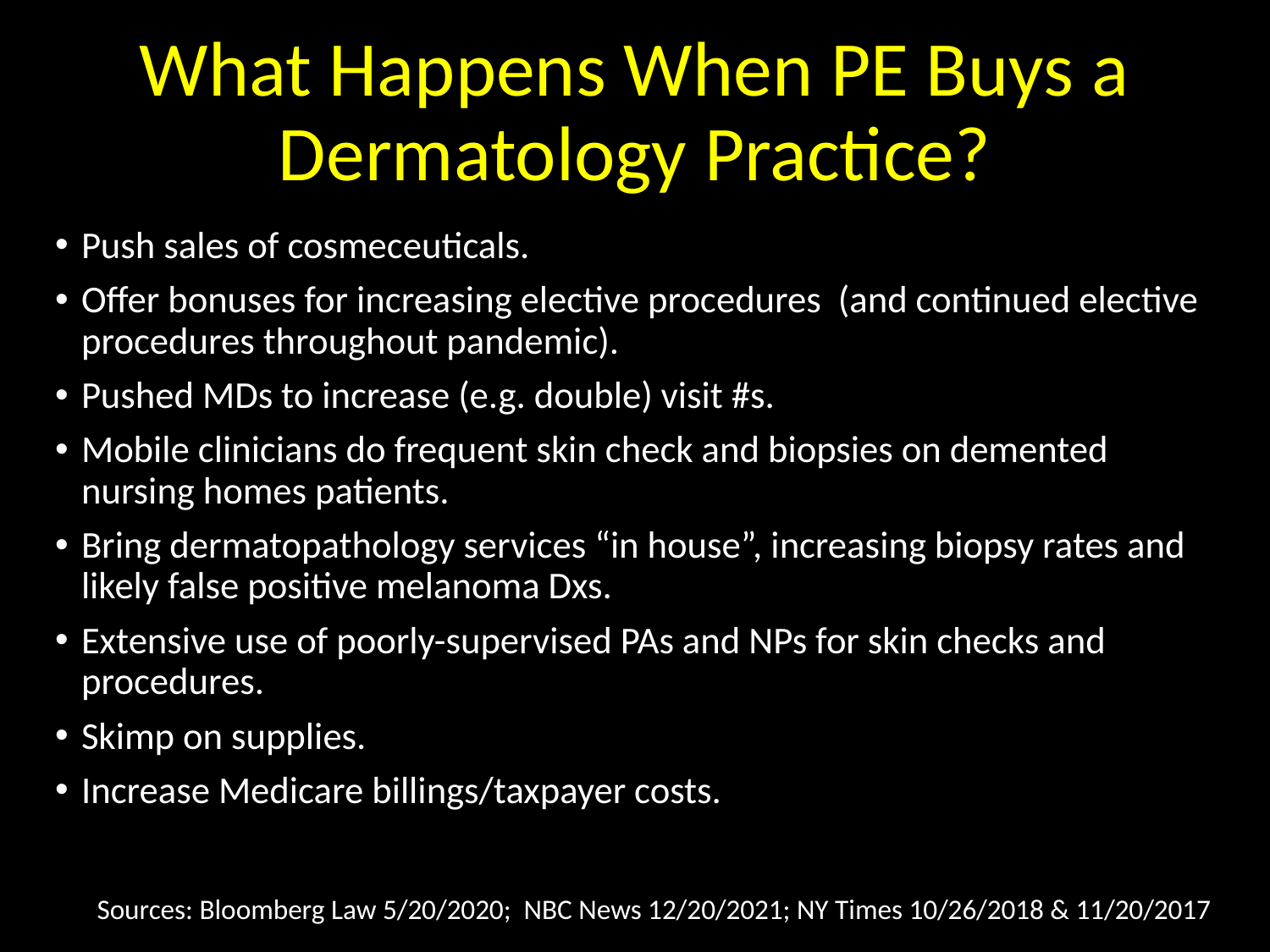

# What Happens When PE Buys a Dermatology Practice?
Push sales of cosmeceuticals.
Offer bonuses for increasing elective procedures  (and continued elective procedures throughout pandemic).
Pushed MDs to increase (e.g. double) visit #s.
Mobile clinicians do frequent skin check and biopsies on demented nursing homes patients.
Bring dermatopathology services “in house”, increasing biopsy rates and likely false positive melanoma Dxs.
Extensive use of poorly-supervised PAs and NPs for skin checks and procedures.
Skimp on supplies.
Increase Medicare billings/taxpayer costs.

Sources: Bloomberg Law 5/20/2020;  NBC News 12/20/2021; NY Times 10/26/2018 & 11/20/2017